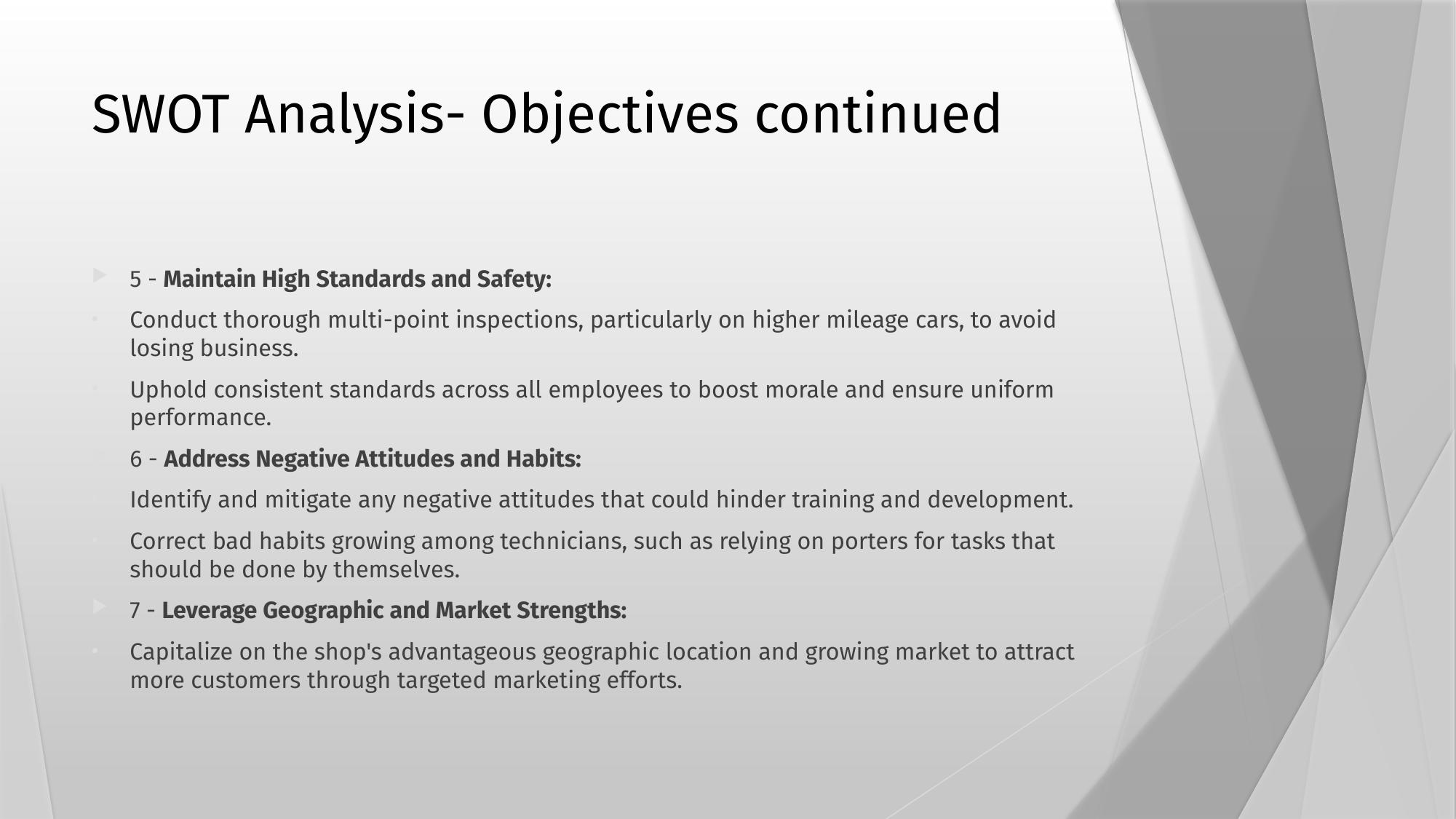

# SWOT Analysis- Objectives continued
5 - Maintain High Standards and Safety:
Conduct thorough multi-point inspections, particularly on higher mileage cars, to avoid losing business.
Uphold consistent standards across all employees to boost morale and ensure uniform performance.
6 - Address Negative Attitudes and Habits:
Identify and mitigate any negative attitudes that could hinder training and development.
Correct bad habits growing among technicians, such as relying on porters for tasks that should be done by themselves.
7 - Leverage Geographic and Market Strengths:
Capitalize on the shop's advantageous geographic location and growing market to attract more customers through targeted marketing efforts.